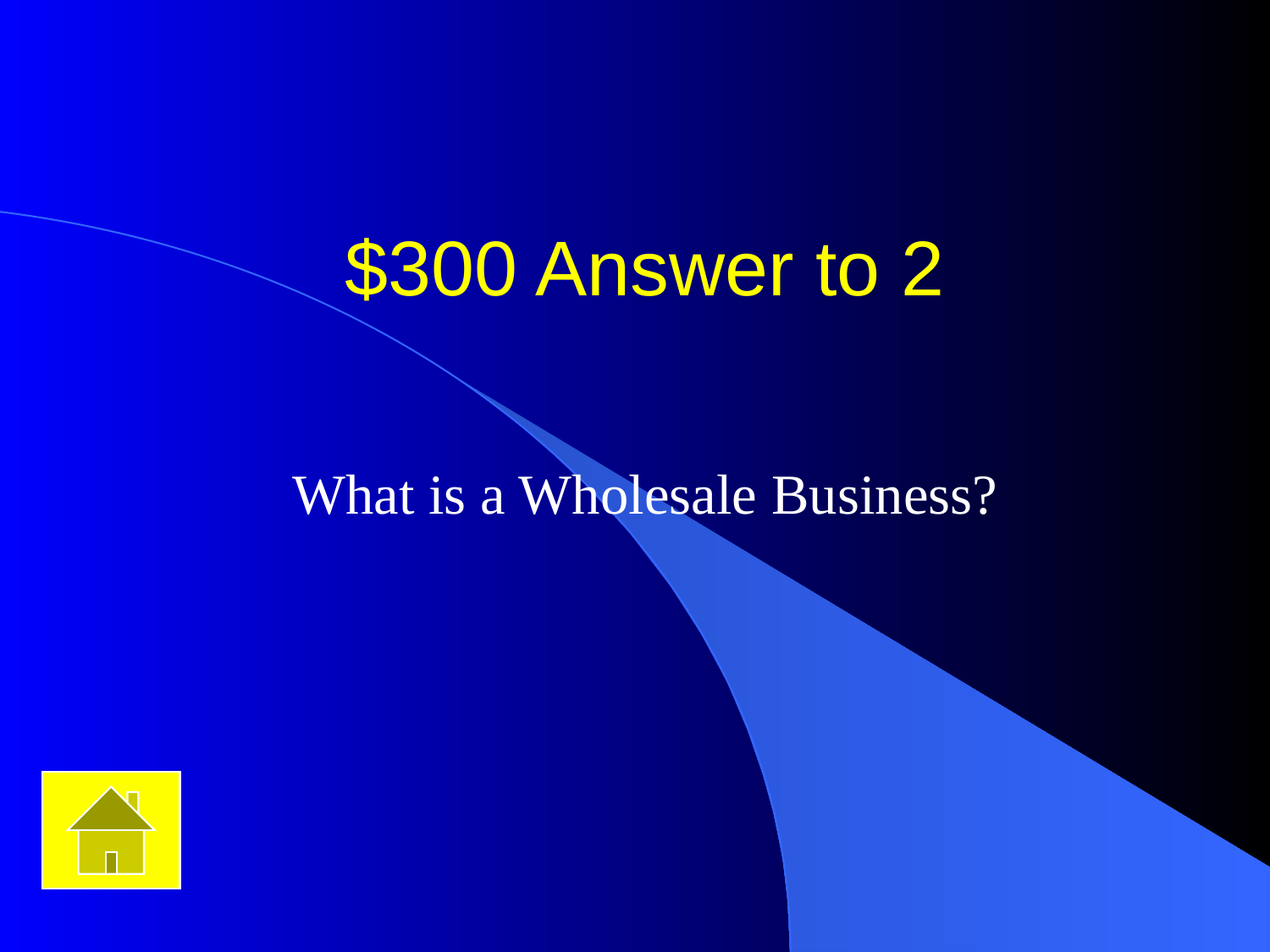

# $300 Answer to 2
What is a Wholesale Business?